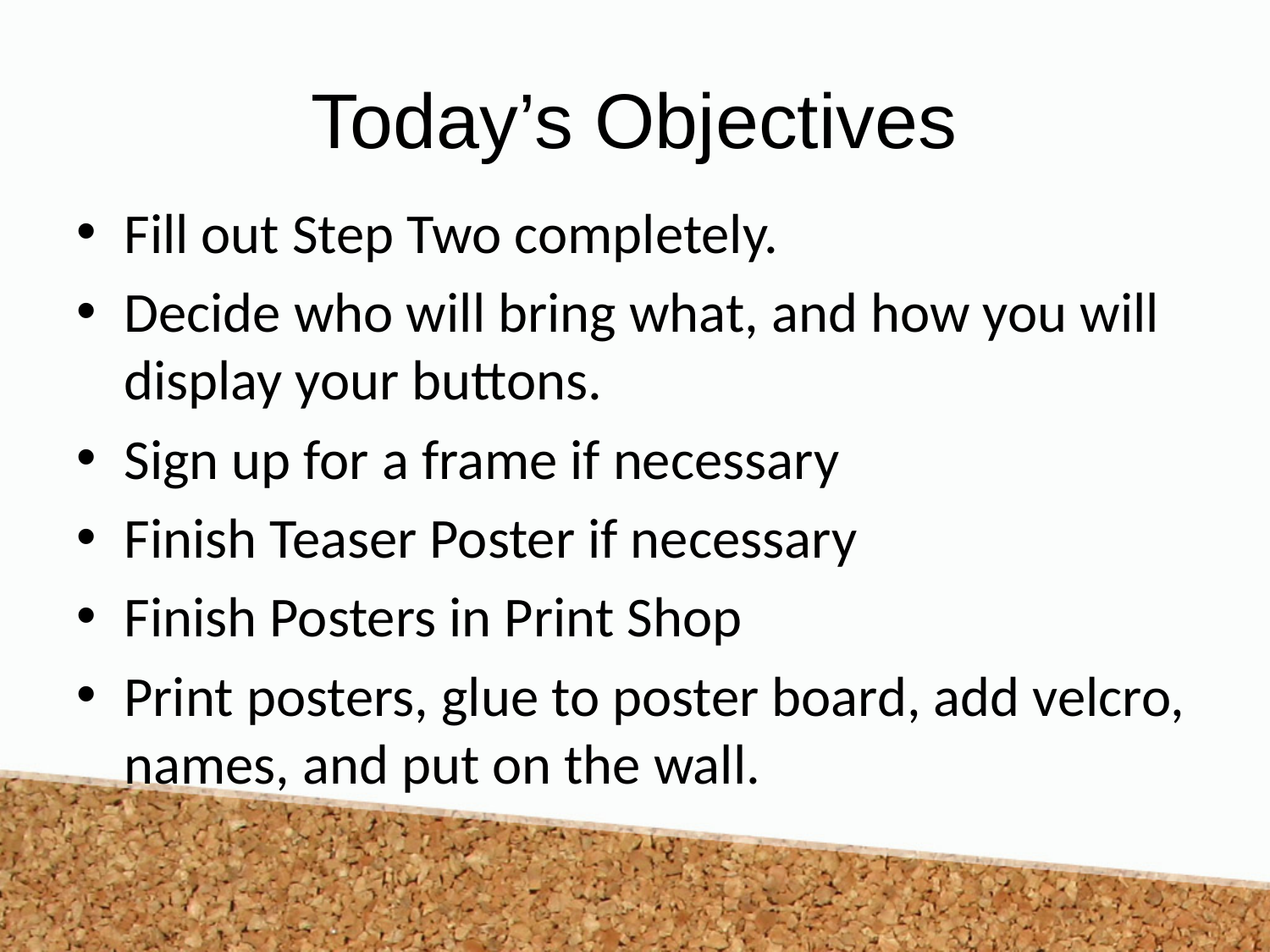

# Today’s Objectives
Fill out Step Two completely.
Decide who will bring what, and how you will display your buttons.
Sign up for a frame if necessary
Finish Teaser Poster if necessary
Finish Posters in Print Shop
Print posters, glue to poster board, add velcro, names, and put on the wall.